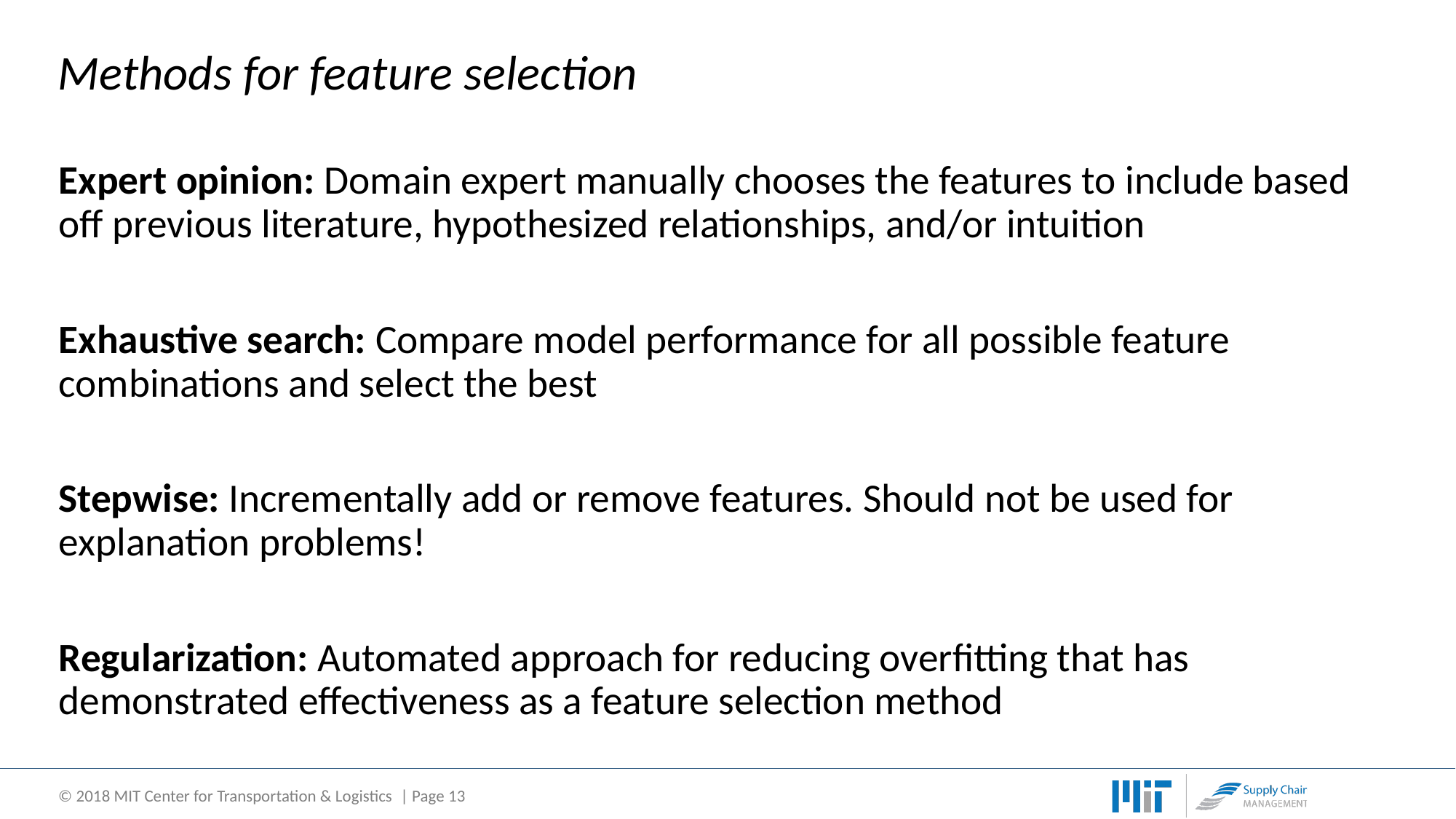

# Methods for feature selection

Expert opinion: Domain expert manually chooses the features to include based off previous literature, hypothesized relationships, and/or intuition

Exhaustive search: Compare model performance for all possible feature combinations and select the best

Stepwise: Incrementally add or remove features. Should not be used for explanation problems!

Regularization: Automated approach for reducing overfitting that has demonstrated effectiveness as a feature selection method